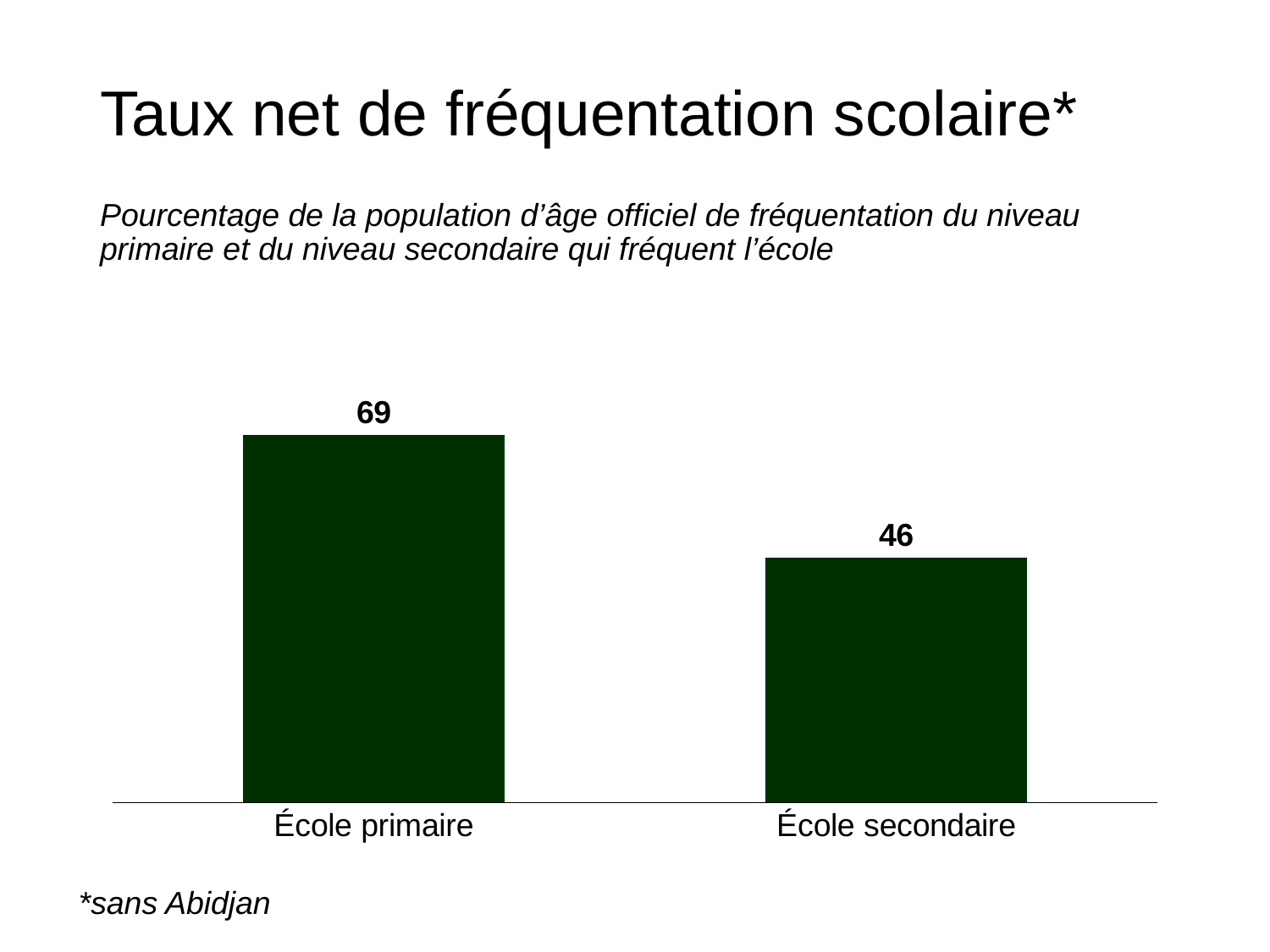

# Taux net de fréquentation scolaire*
Pourcentage de la population d’âge officiel de fréquentation du niveau primaire et du niveau secondaire qui fréquent l’école

### Chart

| Category | Côte d'Ivoire |
|---|---|
| École primaire | 69.0 |
| École secondaire | 46.0 |
*sans Abidjan